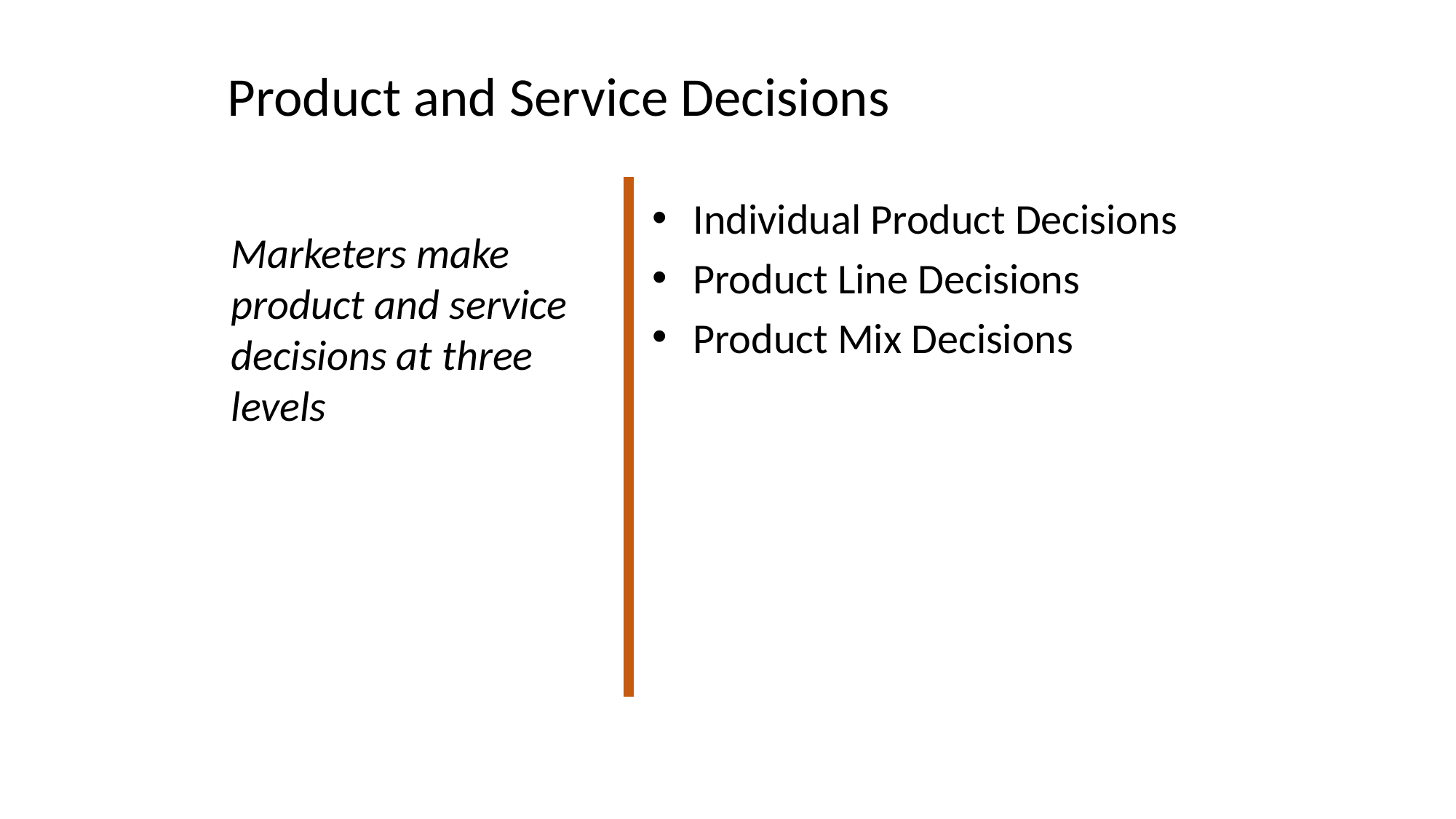

# Product and Service Decisions

Individual Product Decisions
Product Line Decisions
Product Mix Decisions
Marketers make product and service decisions at three levels